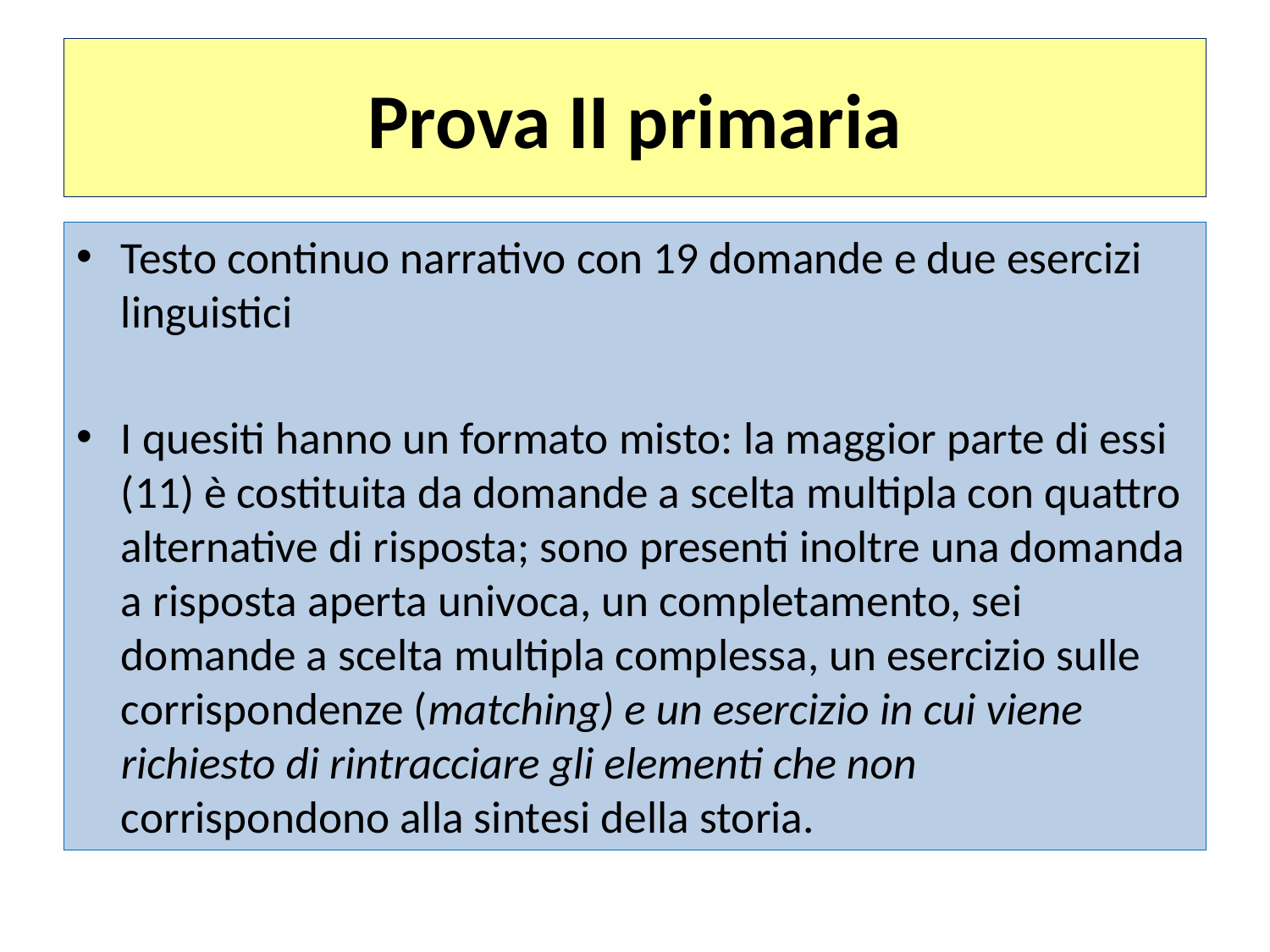

# Prova II primaria
Testo continuo narrativo con 19 domande e due esercizi linguistici

I quesiti hanno un formato misto: la maggior parte di essi (11) è costituita da domande a scelta multipla con quattro alternative di risposta; sono presenti inoltre una domanda a risposta aperta univoca, un completamento, sei domande a scelta multipla complessa, un esercizio sulle corrispondenze (matching) e un esercizio in cui viene richiesto di rintracciare gli elementi che non corrispondono alla sintesi della storia.